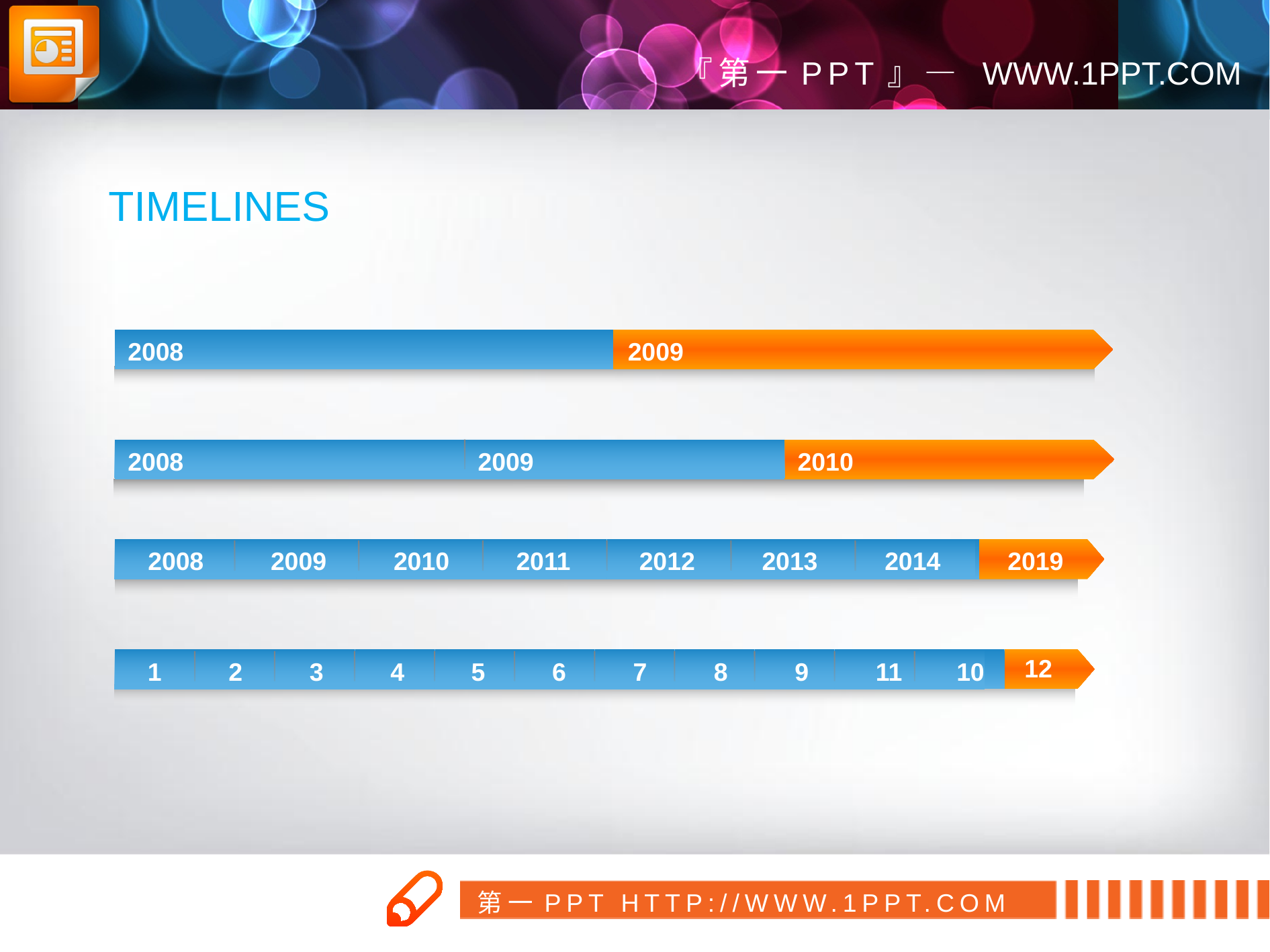

TIMELINES
2008
2009

2008

2009

2010

2008
2009
2010
2011
2012
2013
2014
2019

12

1
2
3
4
5
6
7
8
9
11
10